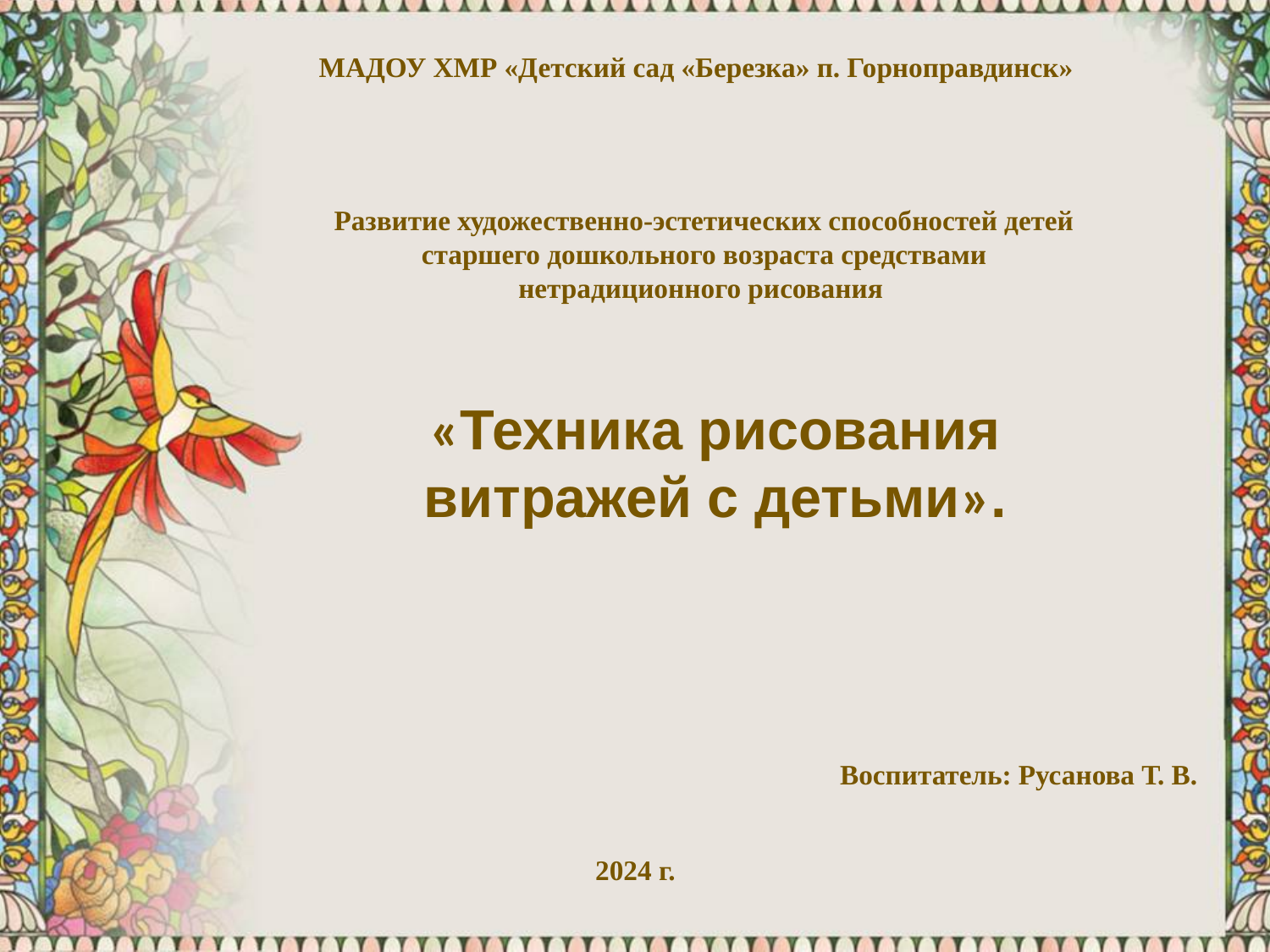

МАДОУ ХМР «Детский сад «Березка» п. Горноправдинск»
Развитие художественно-эстетических способностей детей старшего дошкольного возраста средствами нетрадиционного рисования
«Техника рисования витражей с детьми».

Воспитатель: Русанова Т. В.

2024 г.